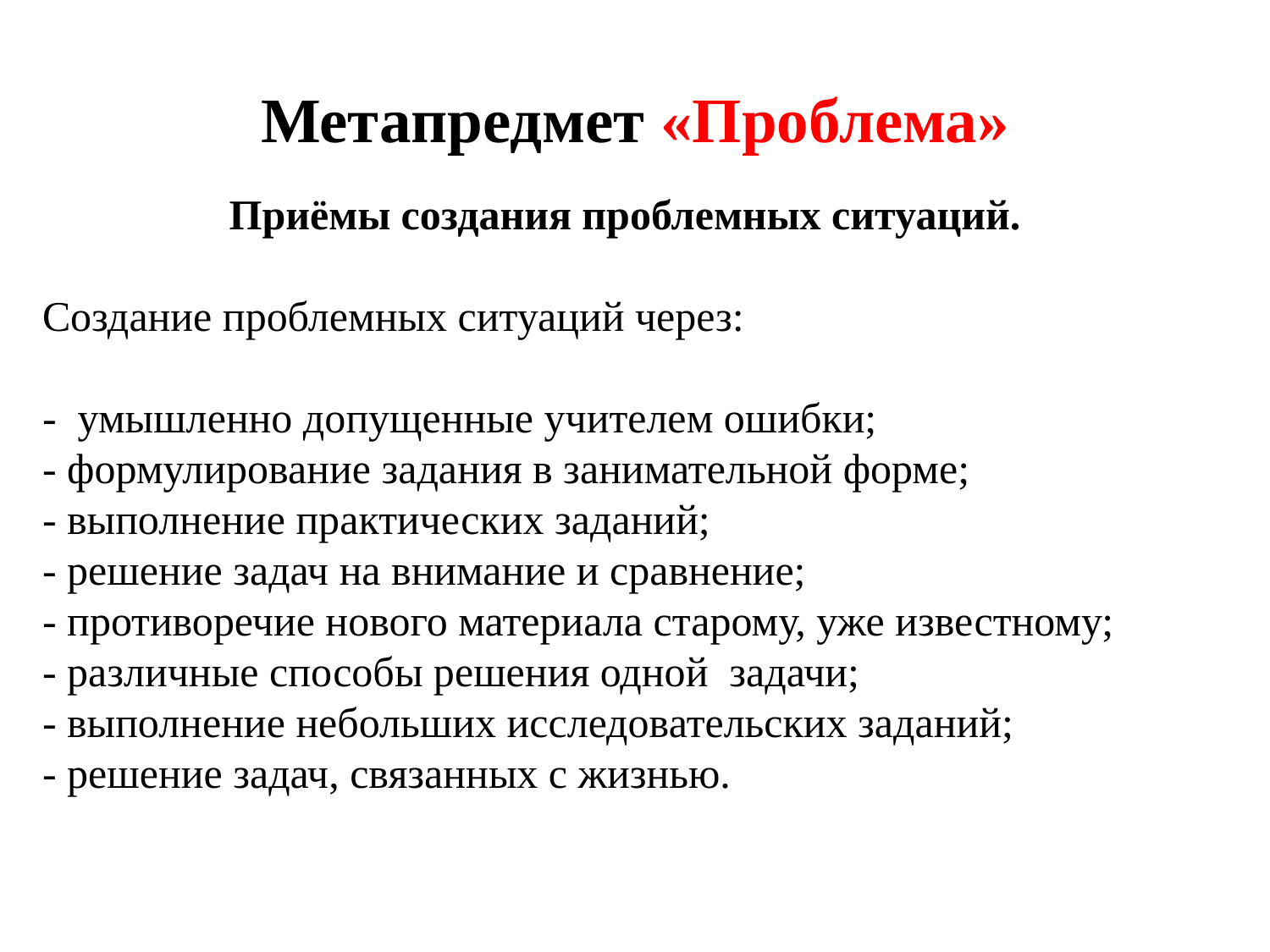

# Метапредмет «Проблема»
Приёмы создания проблемных ситуаций.

Создание проблемных ситуаций через:

-  умышленно допущенные учителем ошибки;
- формулирование задания в занимательной форме;
- выполнение практических заданий;
- решение задач на внимание и сравнение;
- противоречие нового материала старому, уже известному;
- различные способы решения одной  задачи;
- выполнение небольших исследовательских заданий;
- решение задач, связанных с жизнью.